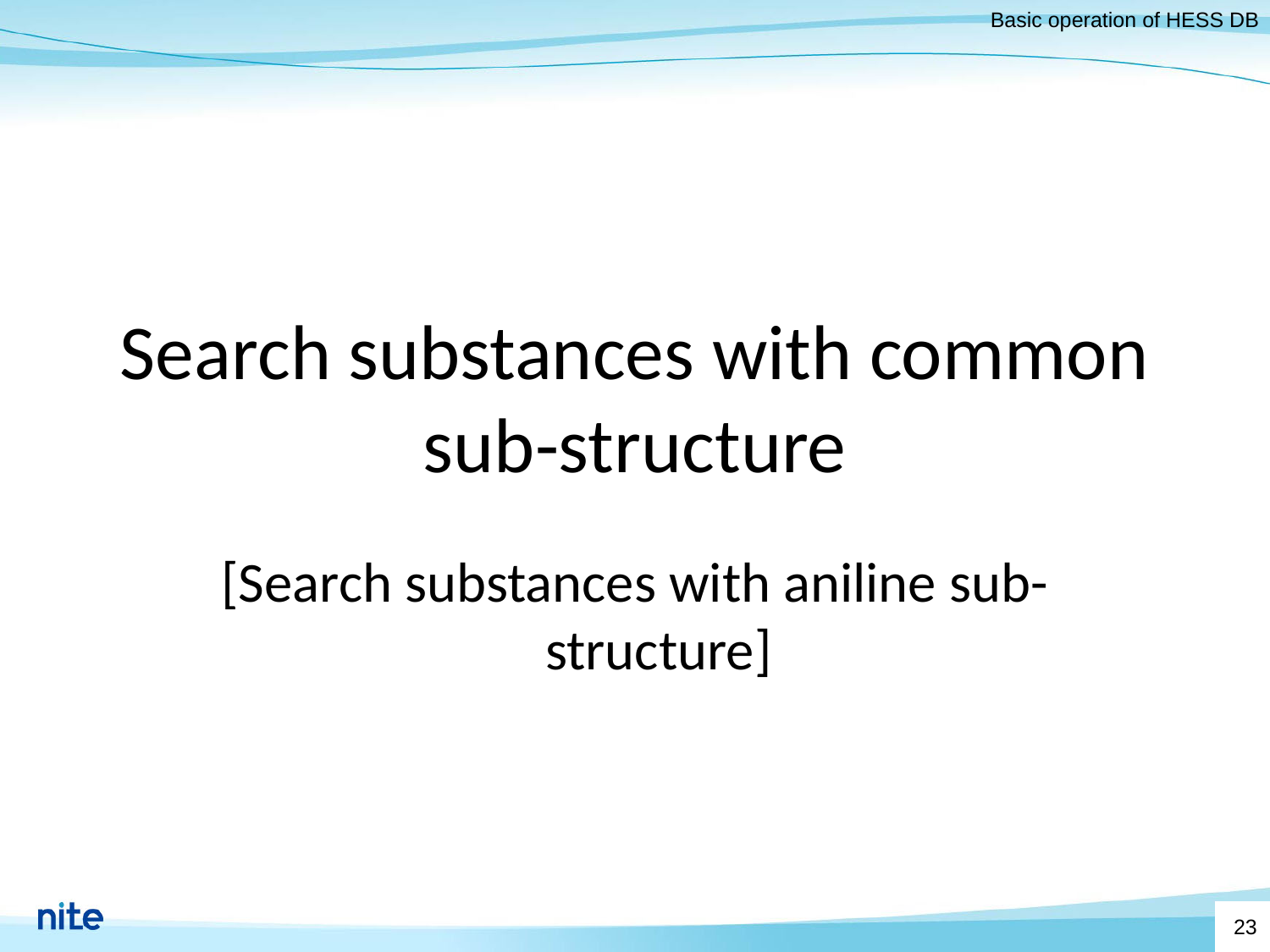

Basic operation of HESS DB
Search substances with common sub-structure
[Search substances with aniline sub-structure]
23